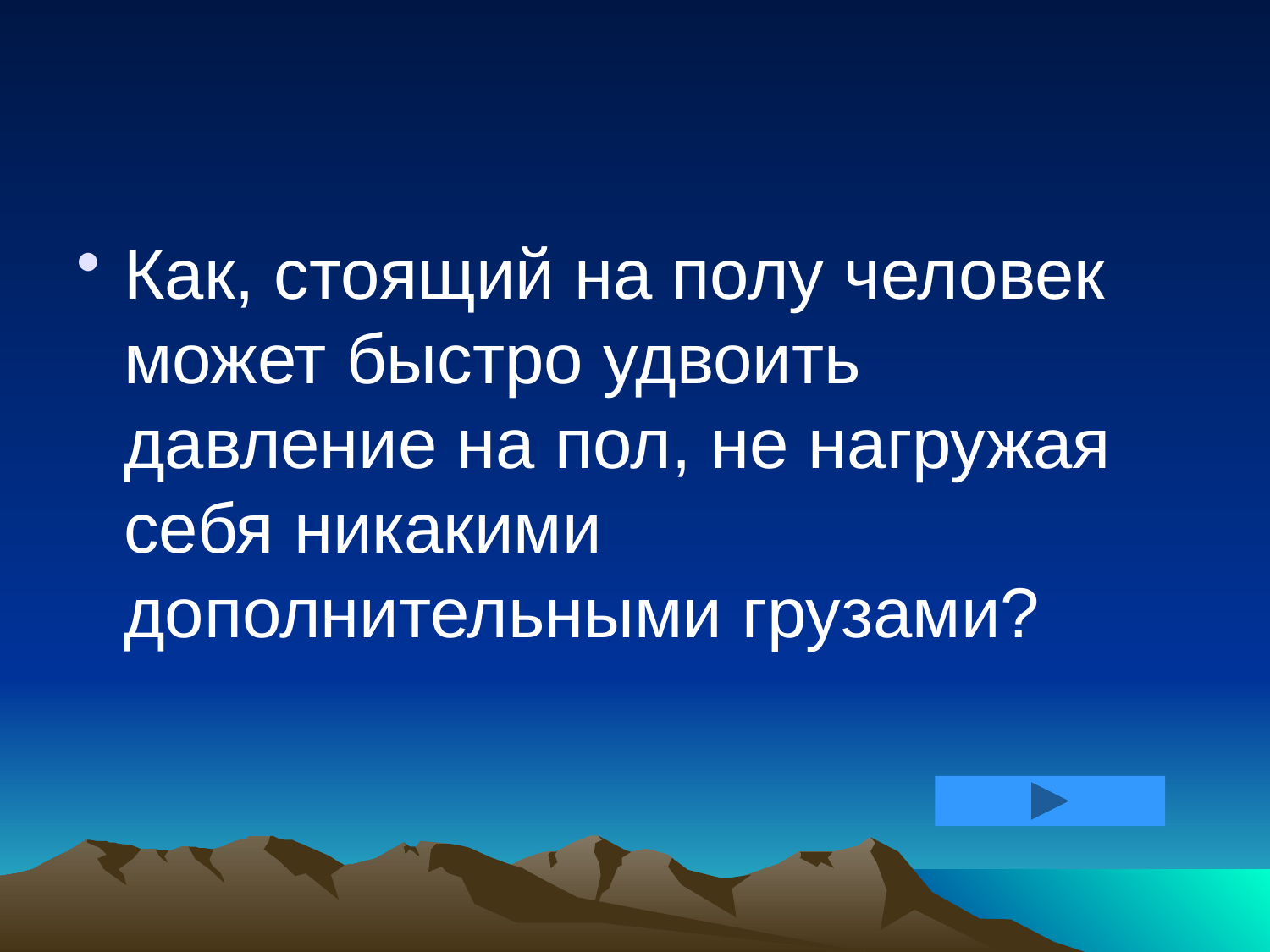

#
Как, стоящий на полу человек может быстро удвоить давление на пол, не нагружая себя никакими дополнительными грузами?